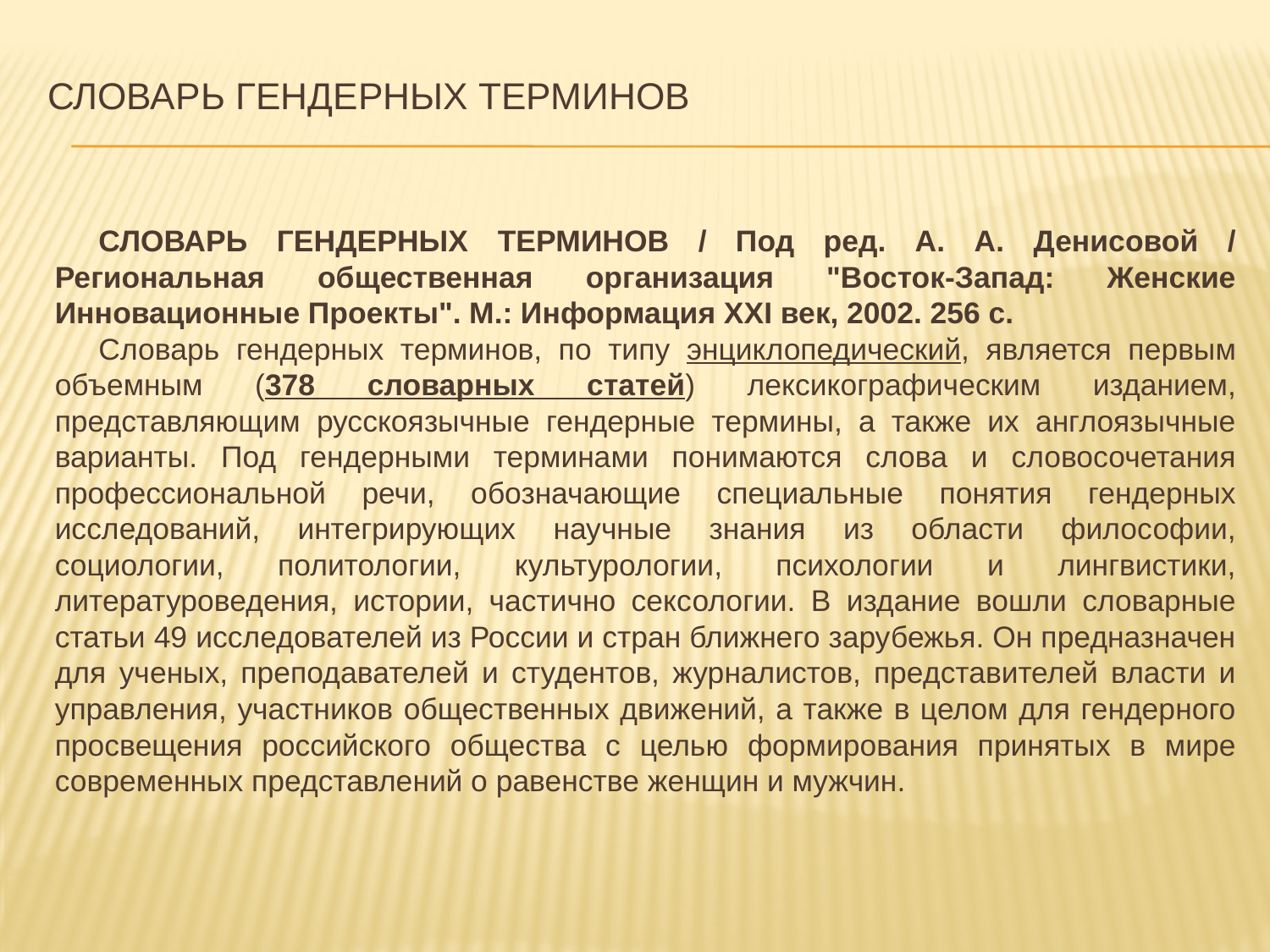

# Словарь гендерных терминов
СЛОВАРЬ ГЕНДЕРНЫХ ТЕРМИНОВ / Под ред. А. А. Денисовой / Региональная общественная организация "Восток-Запад: Женские Инновационные Проекты". М.: Информация XXI век, 2002. 256 с.
Словарь гендерных терминов, по типу энциклопедический, является первым объемным (378 словарных статей) лексикографическим изданием, представляющим русскоязычные гендерные термины, а также их англоязычные варианты. Под гендерными терминами понимаются слова и словосочетания профессиональной речи, обозначающие специальные понятия гендерных исследований, интегрирующих научные знания из области философии, социологии, политологии, культурологии, психологии и лингвистики, литературоведения, истории, частично сексологии. В издание вошли словарные статьи 49 исследователей из России и стран ближнего зарубежья. Он предназначен для ученых, преподавателей и студентов, журналистов, представителей власти и управления, участников общественных движений, а также в целом для гендерного просвещения российского общества с целью формирования принятых в мире современных представлений о равенстве женщин и мужчин.